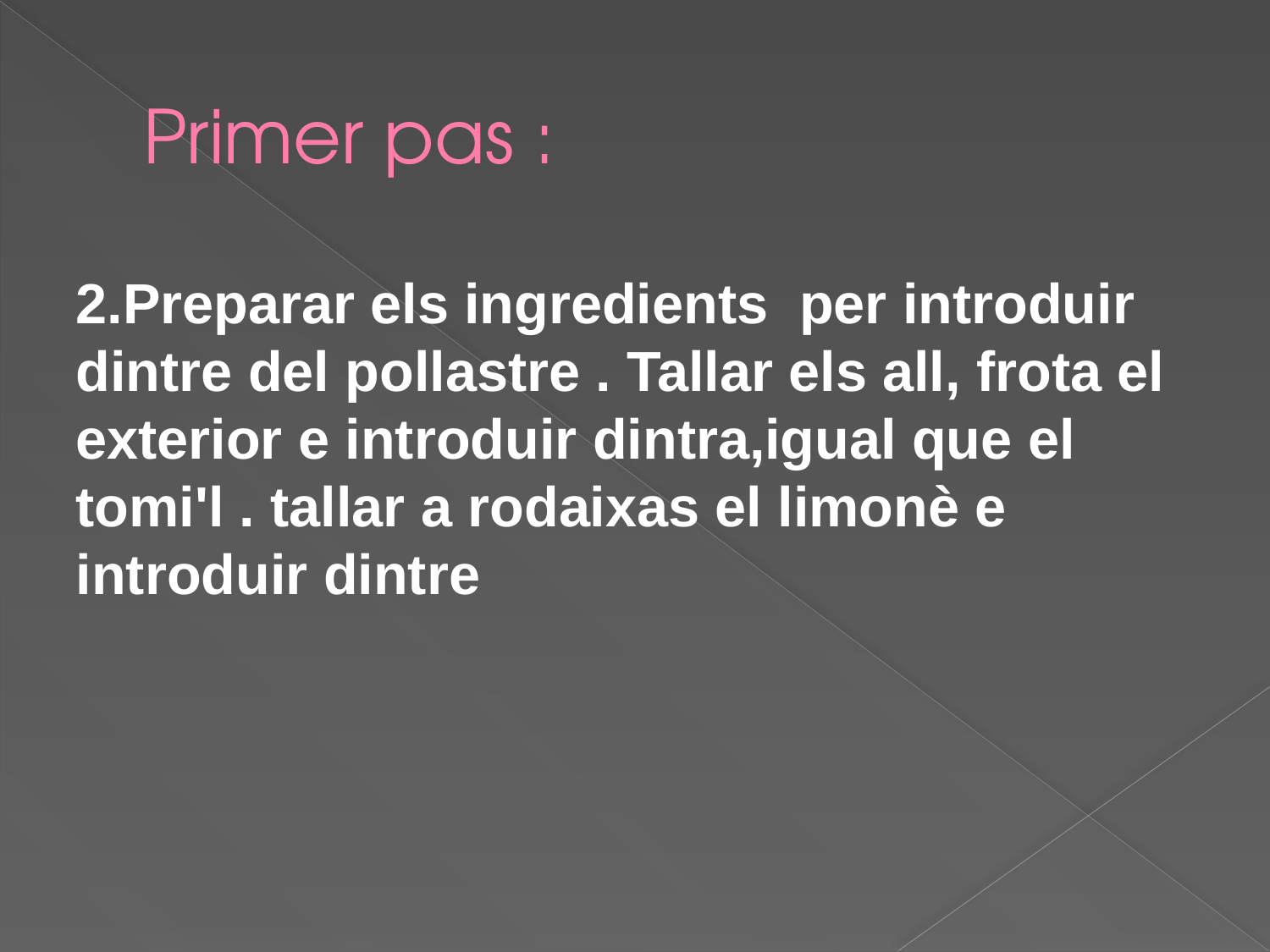

# Primer pas :
2.Preparar els ingredients  per introduir  dintre del pollastre . Tallar els all, frota el exterior e introduir dintra,igual que el tomi'l . tallar a rodaixas el limonè e introduir dintre